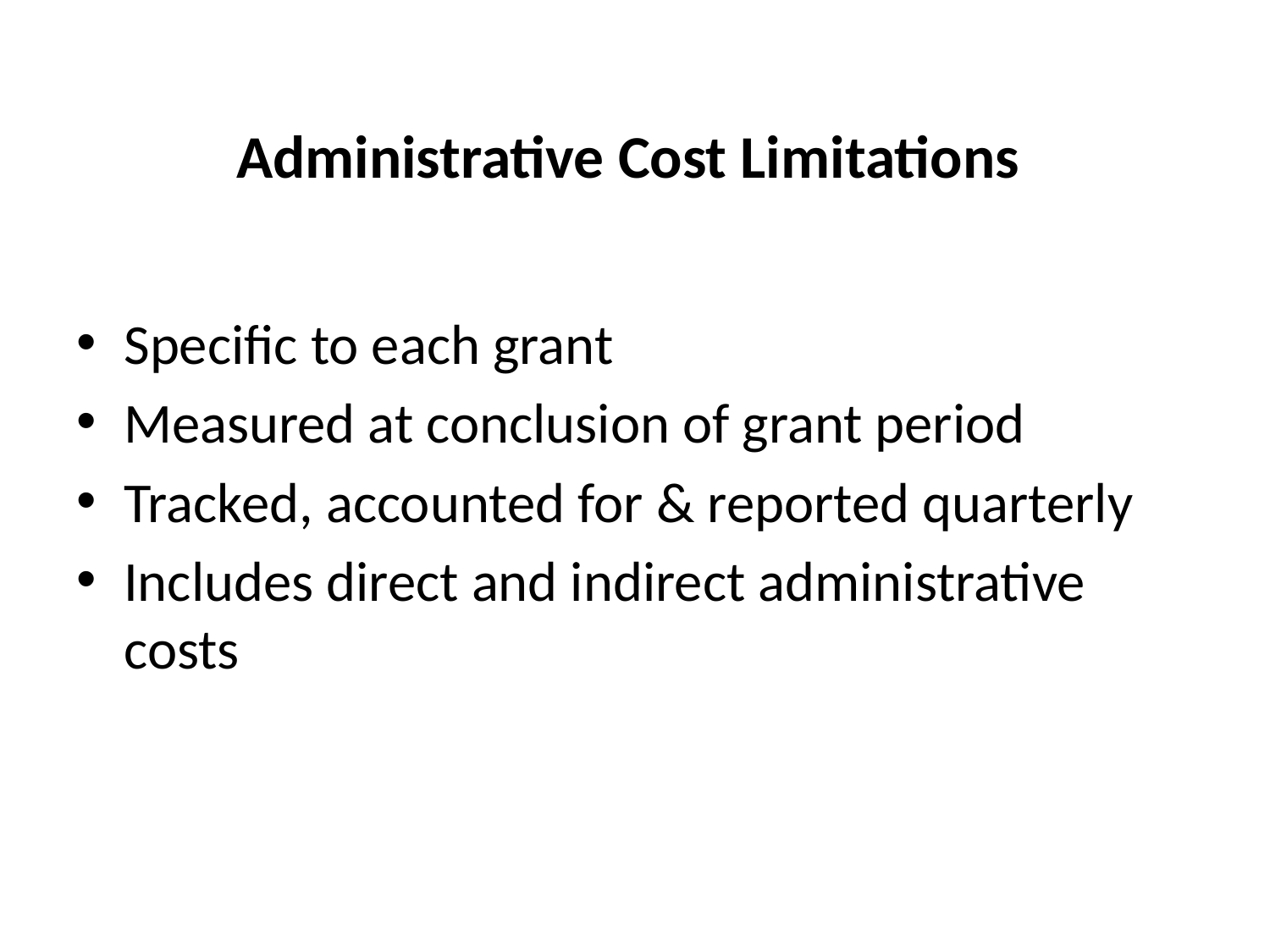

# Administrative Cost Limitations

Specific to each grant
Measured at conclusion of grant period
Tracked, accounted for & reported quarterly
Includes direct and indirect administrative costs